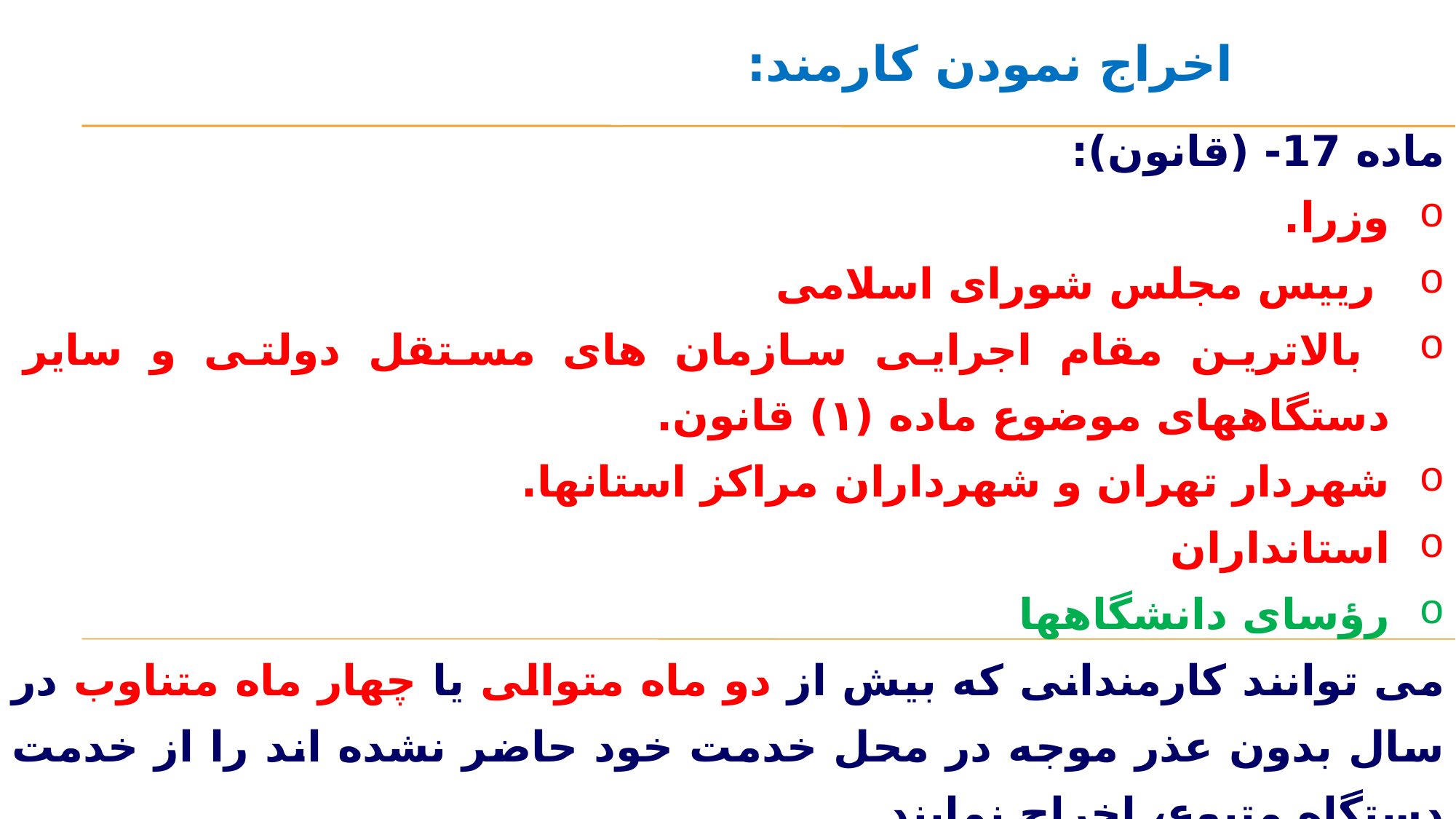

اخراج نمودن کارمند:
‌ماده 17- (قانون):
وزرا.
 رییس مجلس شورای اسلامی
 بالاترین مقام اجرایی سازمان های مستقل دولتی و سایر دستگاههای موضوع ماده (۱) قانون.
شهردار تهران و شهرداران مراکز استانها.
استانداران
رؤسای دانشگاهها
می توانند کارمندانی که بیش از دو ماه متوالی یا چهار ماه متناوب در سال بدون عذر موجه در محل خدمت خود حاضر نشده اند را از خدمت دستگاه متبوع، اخراج نمایند.